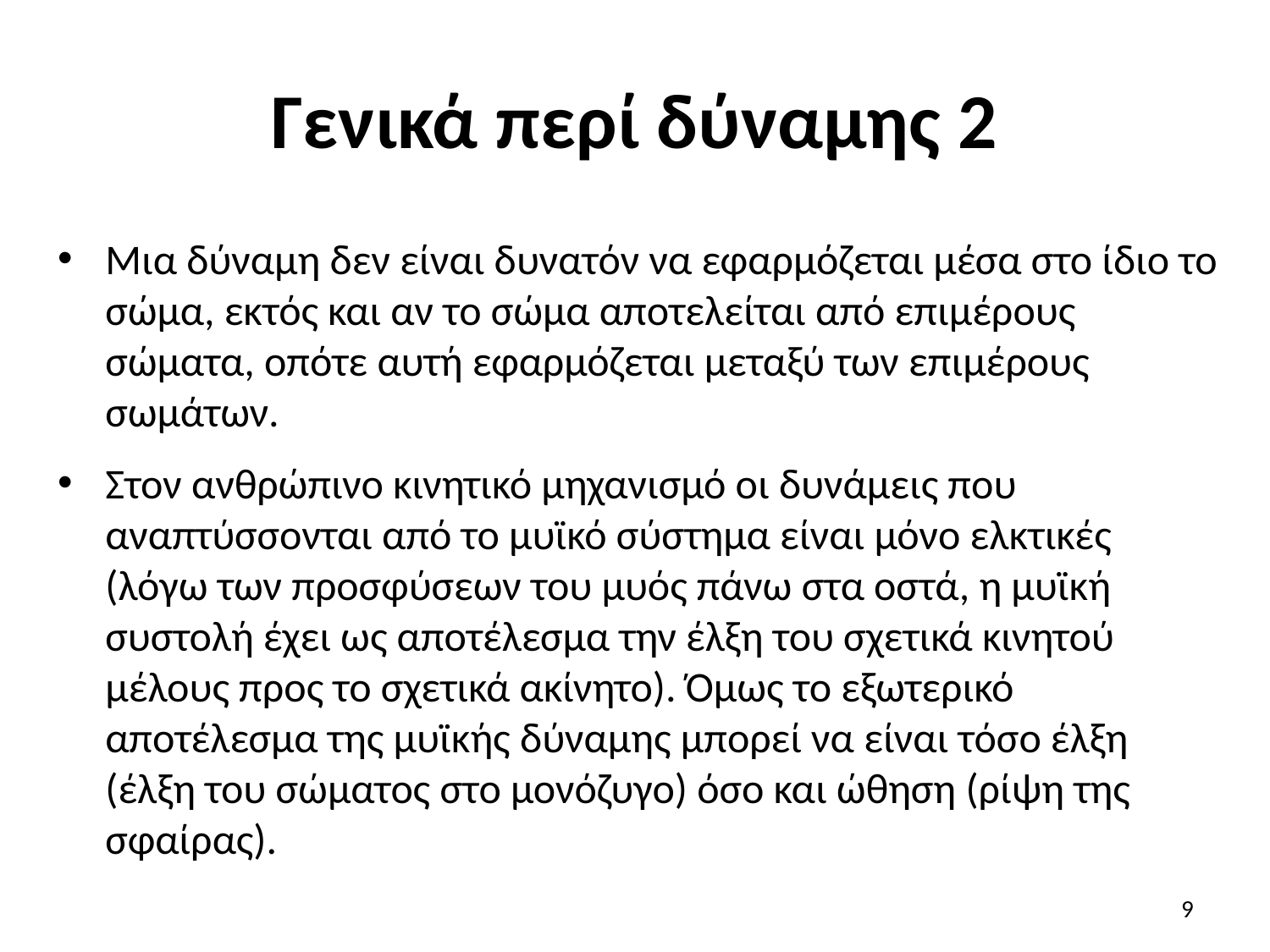

# Γενικά περί δύναμης 2
Μια δύναμη δεν είναι δυνατόν να εφαρμόζεται μέσα στο ίδιο το σώμα, εκτός και αν το σώμα αποτελείται από επιμέρους σώματα, οπότε αυτή εφαρμόζεται μεταξύ των επιμέρους σωμάτων.
Στον ανθρώπινο κινητικό μηχανισμό οι δυνάμεις που αναπτύσσονται από το μυϊκό σύστημα είναι μόνο ελκτικές (λόγω των προσφύσεων του μυός πάνω στα οστά, η μυϊκή συστολή έχει ως αποτέλεσμα την έλξη του σχετικά κινητού μέλους προς το σχετικά ακίνητο). Όμως το εξωτερικό αποτέλεσμα της μυϊκής δύναμης μπορεί να είναι τόσο έλξη (έλξη του σώματος στο μονόζυγο) όσο και ώθηση (ρίψη της σφαίρας).
9